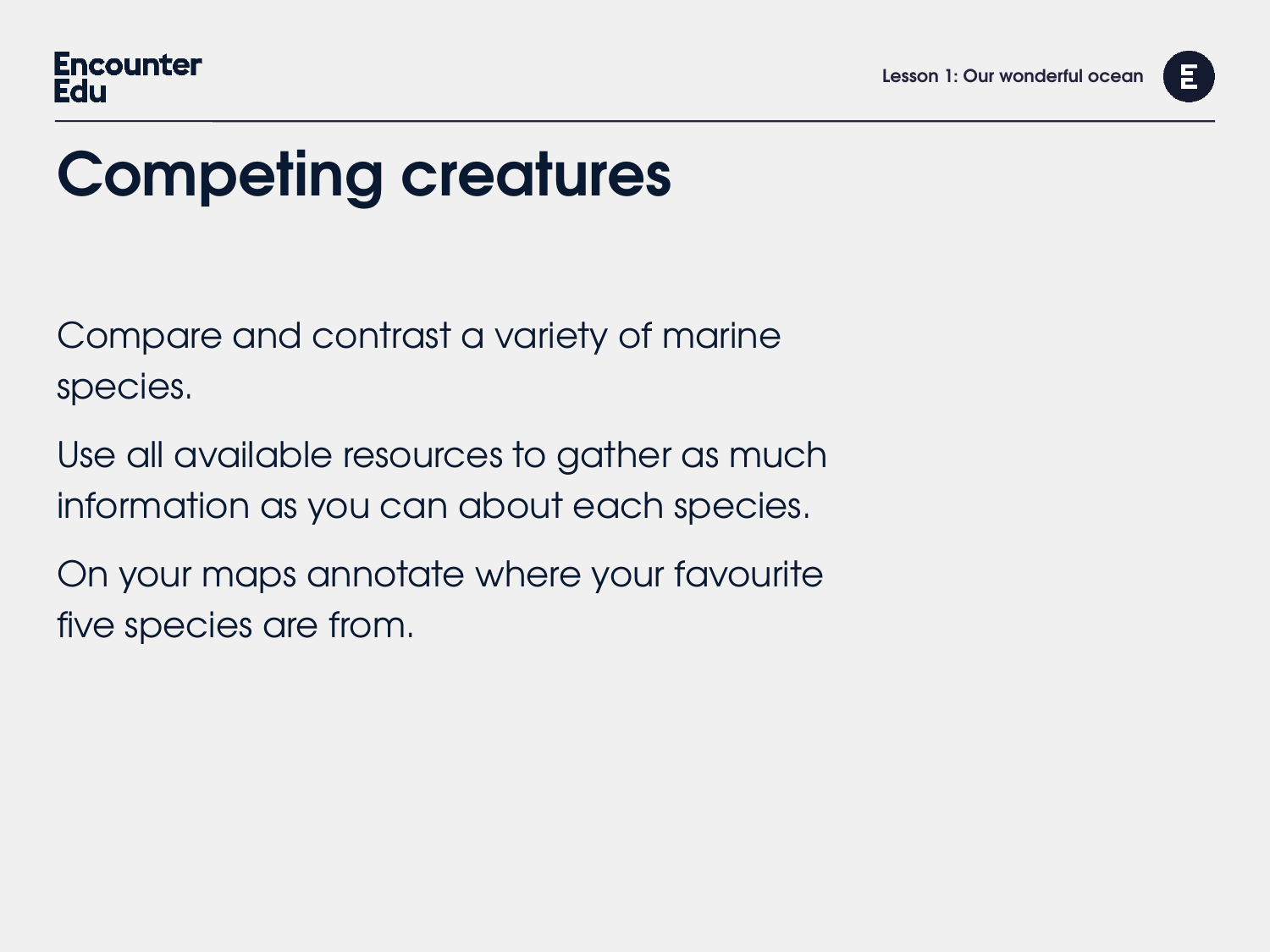

# Lesson 1: Our wonderful ocean
Competing creatures
Compare and contrast a variety of marine species.
Use all available resources to gather as much information as you can about each species.
On your maps annotate where your favourite five species are from.